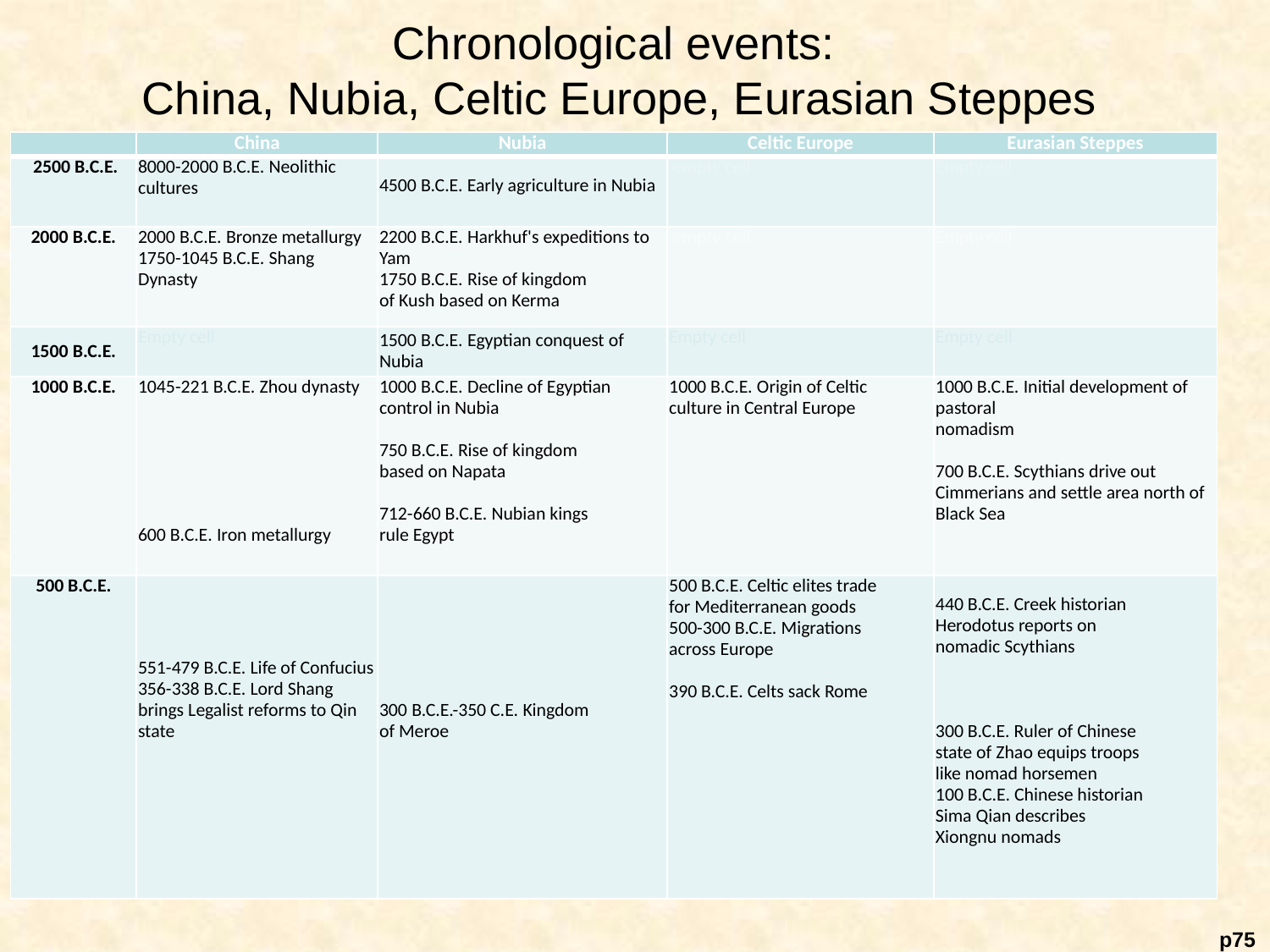

# Chronological events: China, Nubia, Celtic Europe, Eurasian Steppes
| Empty cell | China | Nubia | Celtic Europe | Eurasian Steppes |
| --- | --- | --- | --- | --- |
| 2500 b.c.e. | 8000-2000 b.c.e. Neolithic cultures | 4500 b.c.e. Early agriculture in Nubia | empty cell | Empty cell |
| 2000 b.c.e. | 2000 b.c.e. Bronze metallurgy 1750-1045 B.C.E. Shang Dynasty | 2200 b.c.e. Harkhuf's expeditions to Yam 1750 b.c.e. Rise of kingdom of Kush based on Kerma | empty cell | Empty cell |
| 1500 b.c.e. | Empty cell | 1500 b.c.e. Egyptian conquest of Nubia | Empty cell | Empty cell |
| 1000 b.c.e. | 1045-221 b.c.e. Zhou dynasty 600 b.c.e. Iron metallurgy | 1000 b.c.e. Decline of Egyptian control in Nubia 750 b.c.e. Rise of kingdom based on Napata 712-660 b.c.e. Nubian kings rule Egypt | 1000 b.c.e. Origin of Celtic culture in Central Europe | 1000 b.c.e. Initial development of pastoral nomadism 700 b.c.e. Scythians drive out Cimmerians and settle area north of Black Sea |
| 500 b.c.e. | 551-479 b.c.e. Life of Confucius 356-338 b.c.e. Lord Shang brings Legalist reforms to Qin state | 300 b.c.e.-350 c.e. Kingdom of Meroe | 500 b.c.e. Celtic elites trade for Mediterranean goods 500-300 b.c.e. Migrations across Europe 390 b.c.e. Celts sack Rome | 440 b.c.e. Creek historian Herodotus reports on nomadic Scythians 300 b.c.e. Ruler of Chinese state of Zhao equips troops like nomad horsemen 100 b.c.e. Chinese historian Sima Qian describes Xiongnu nomads |
p75